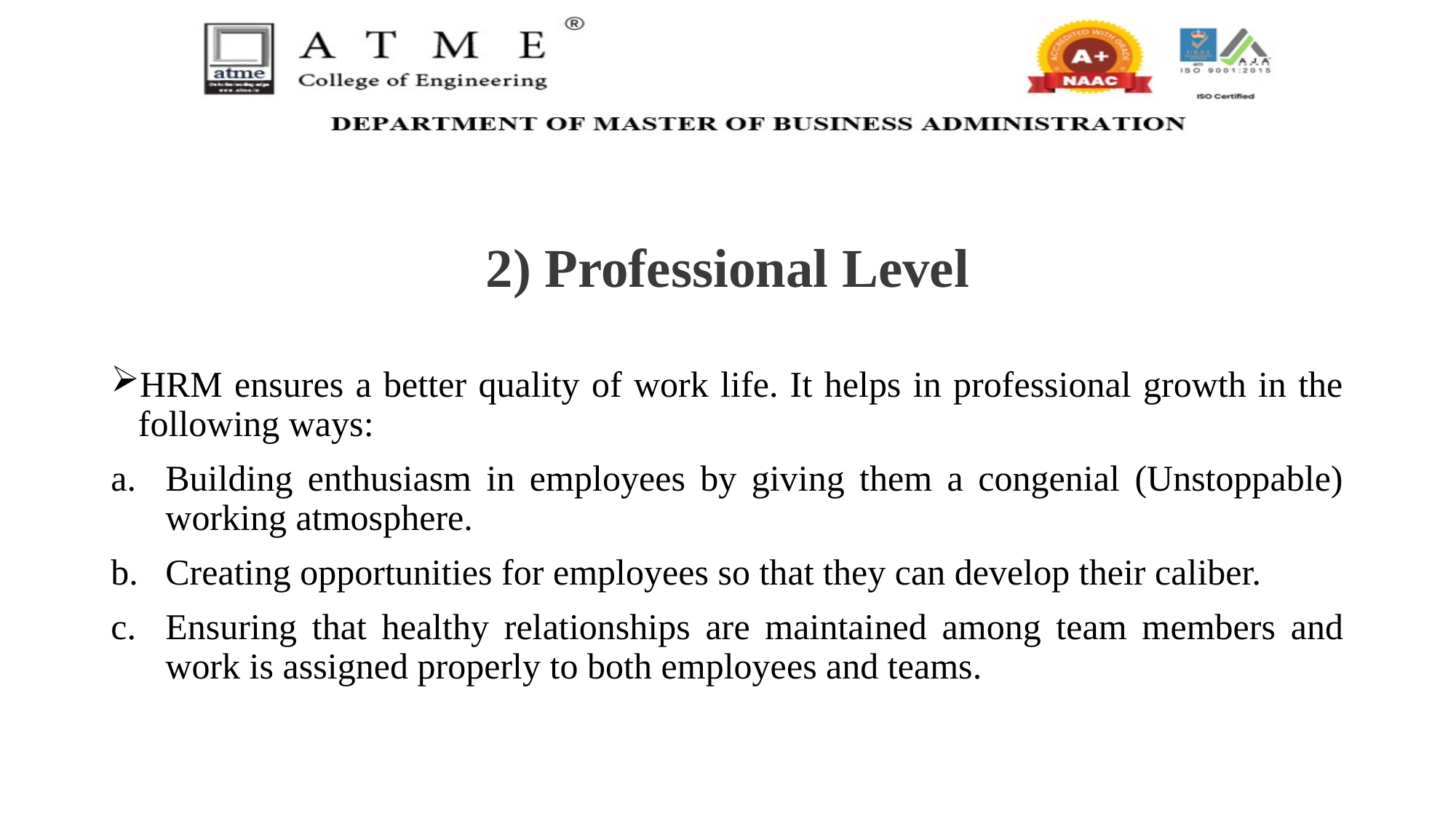

# 2) Professional Level
HRM ensures a better quality of work life. It helps in professional growth in the following ways:
Building enthusiasm in employees by giving them a congenial (Unstoppable) working atmosphere.
Creating opportunities for employees so that they can develop their caliber.
Ensuring that healthy relationships are maintained among team members and work is assigned properly to both employees and teams.